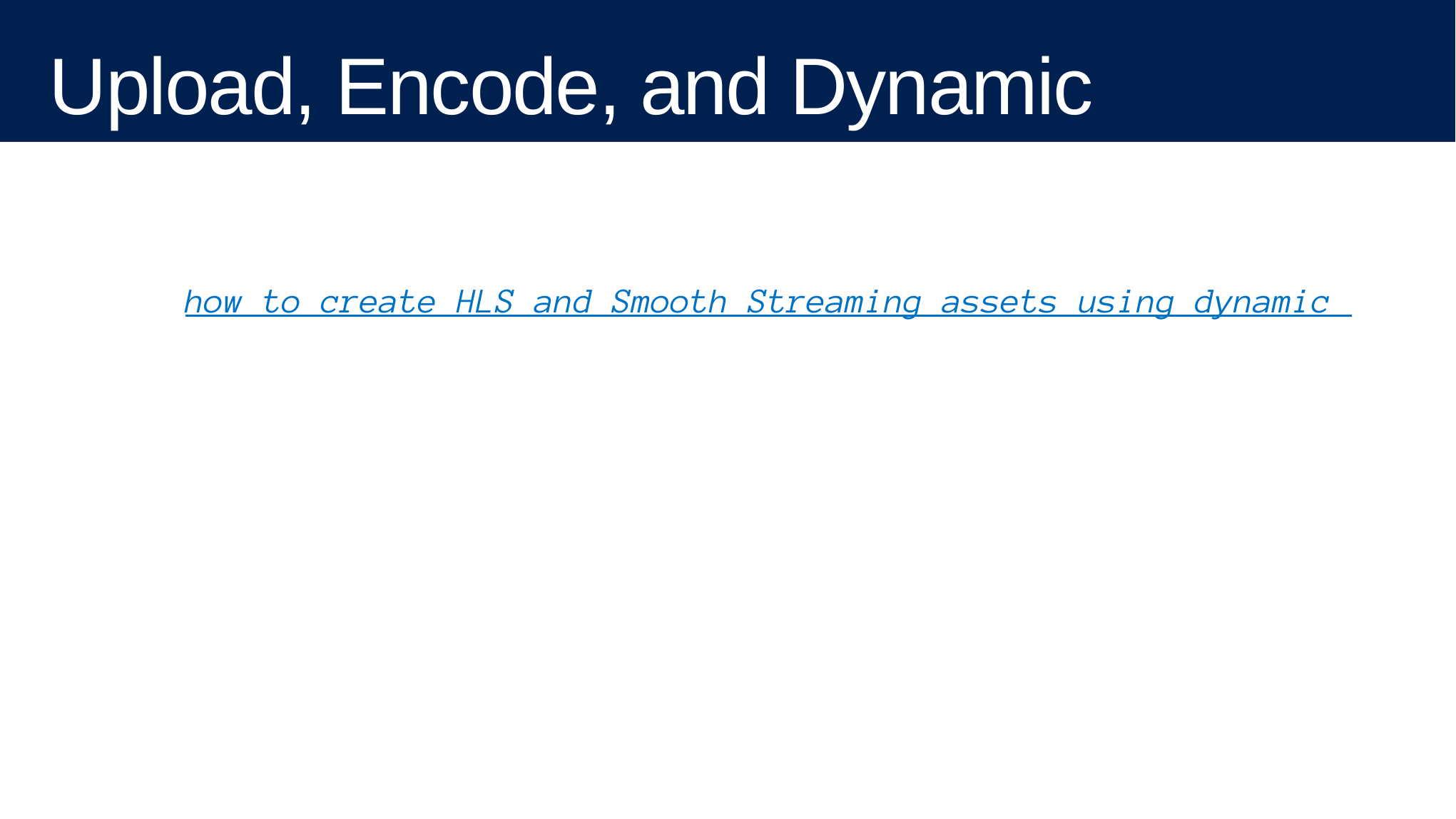

# Upload, Encode, and Dynamic packaging

Full demo code at:
Demo - how to create HLS and Smooth Streaming assets using dynamic packaging By Mingfei Yan

Other readings:
Dynamic packaging and Encoding and Reserved units By Nick Drouin